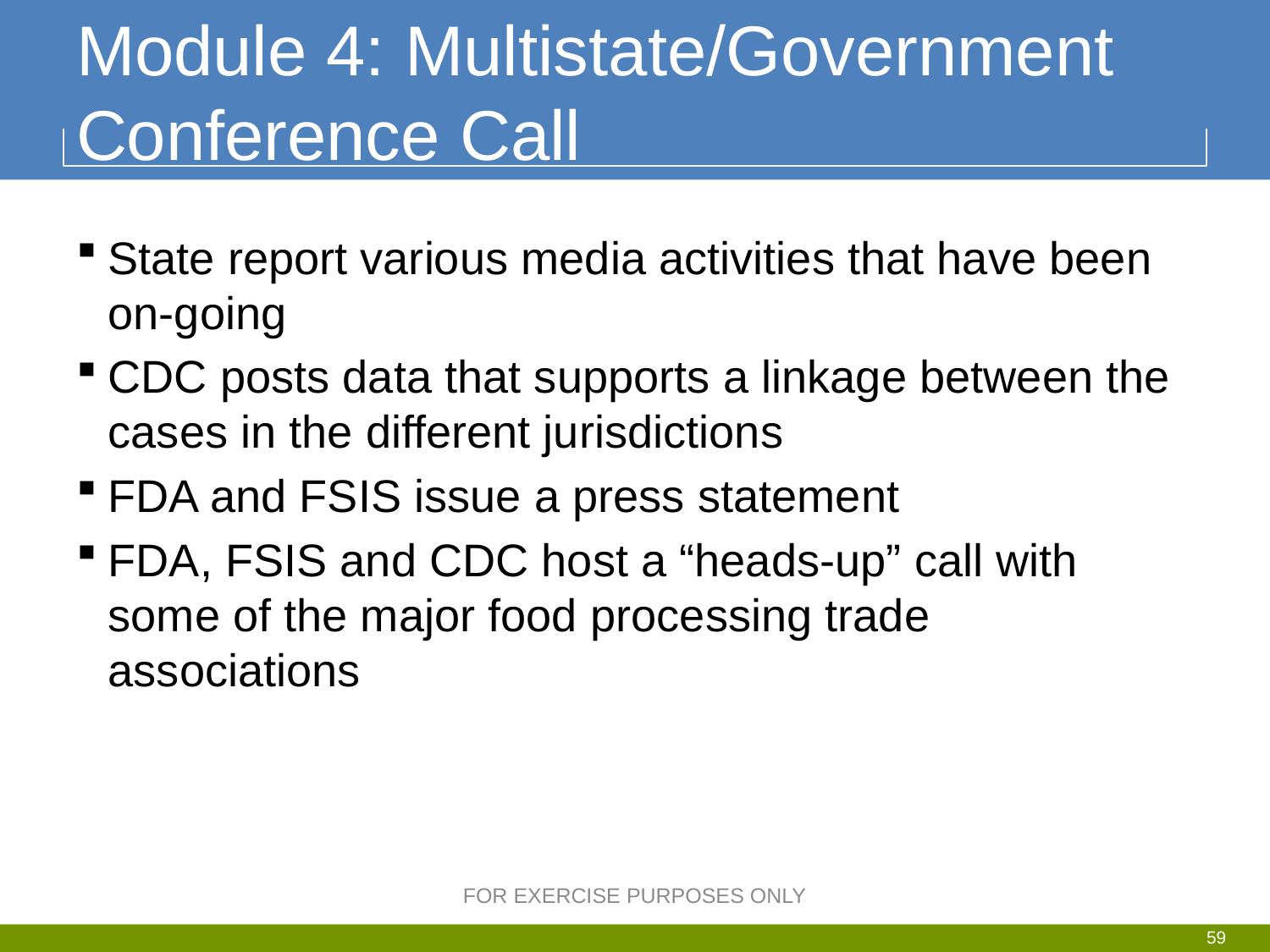

# Module 4: Multistate/Government Conference Call
State report various media activities that have been on-going
CDC posts data that supports a linkage between the cases in the different jurisdictions
FDA and FSIS issue a press statement
FDA, FSIS and CDC host a “heads-up” call with some of the major food processing trade associations

FOR EXERCISE PURPOSES ONLY